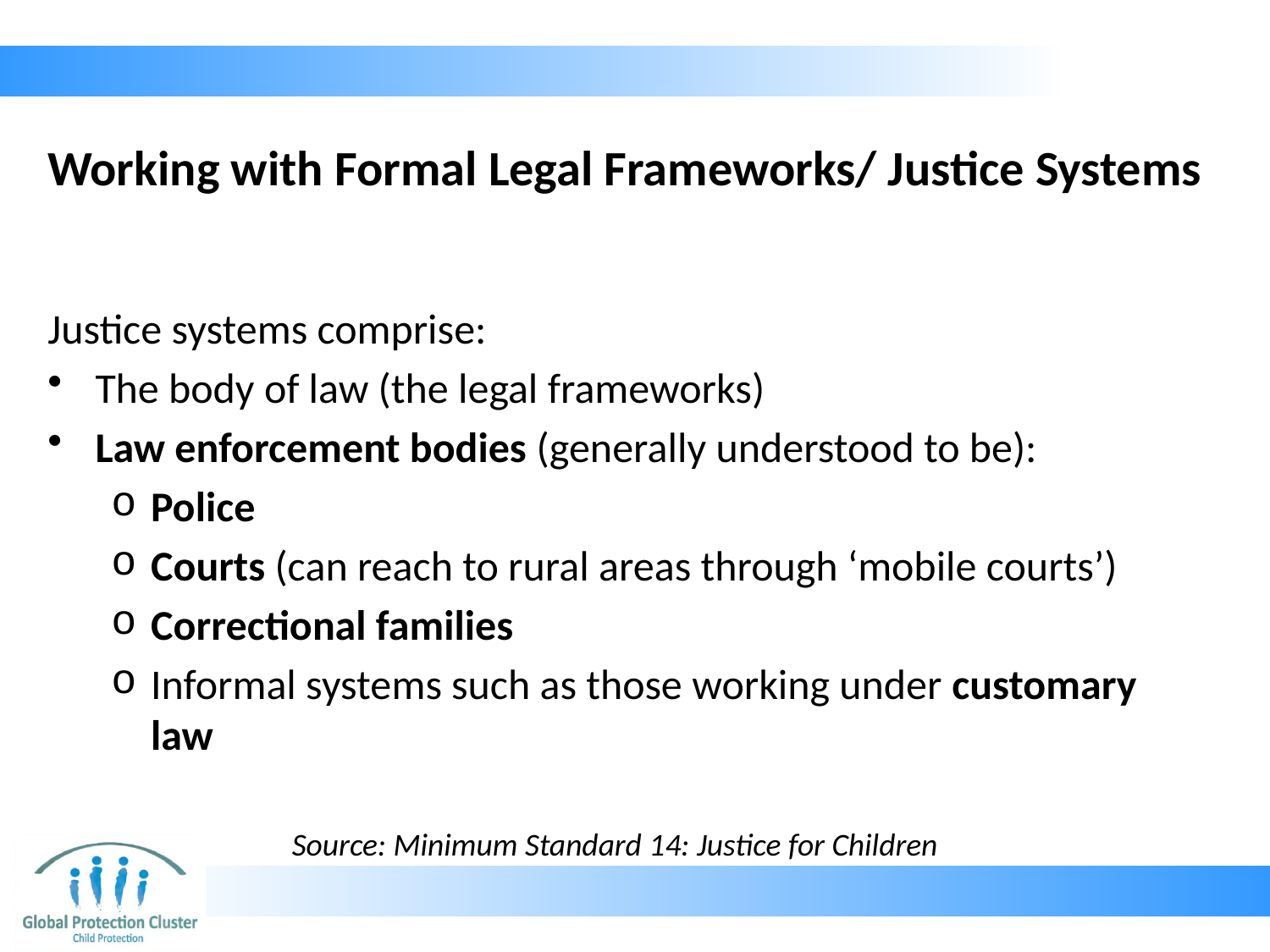

# Working with Formal Legal Frameworks/ Justice Systems

Justice systems comprise:
The body of law (the legal frameworks)
Law enforcement bodies (generally understood to be):
Police
Courts (can reach to rural areas through ‘mobile courts’)
Correctional families
Informal systems such as those working under customary law

Source: Minimum Standard 14: Justice for Children